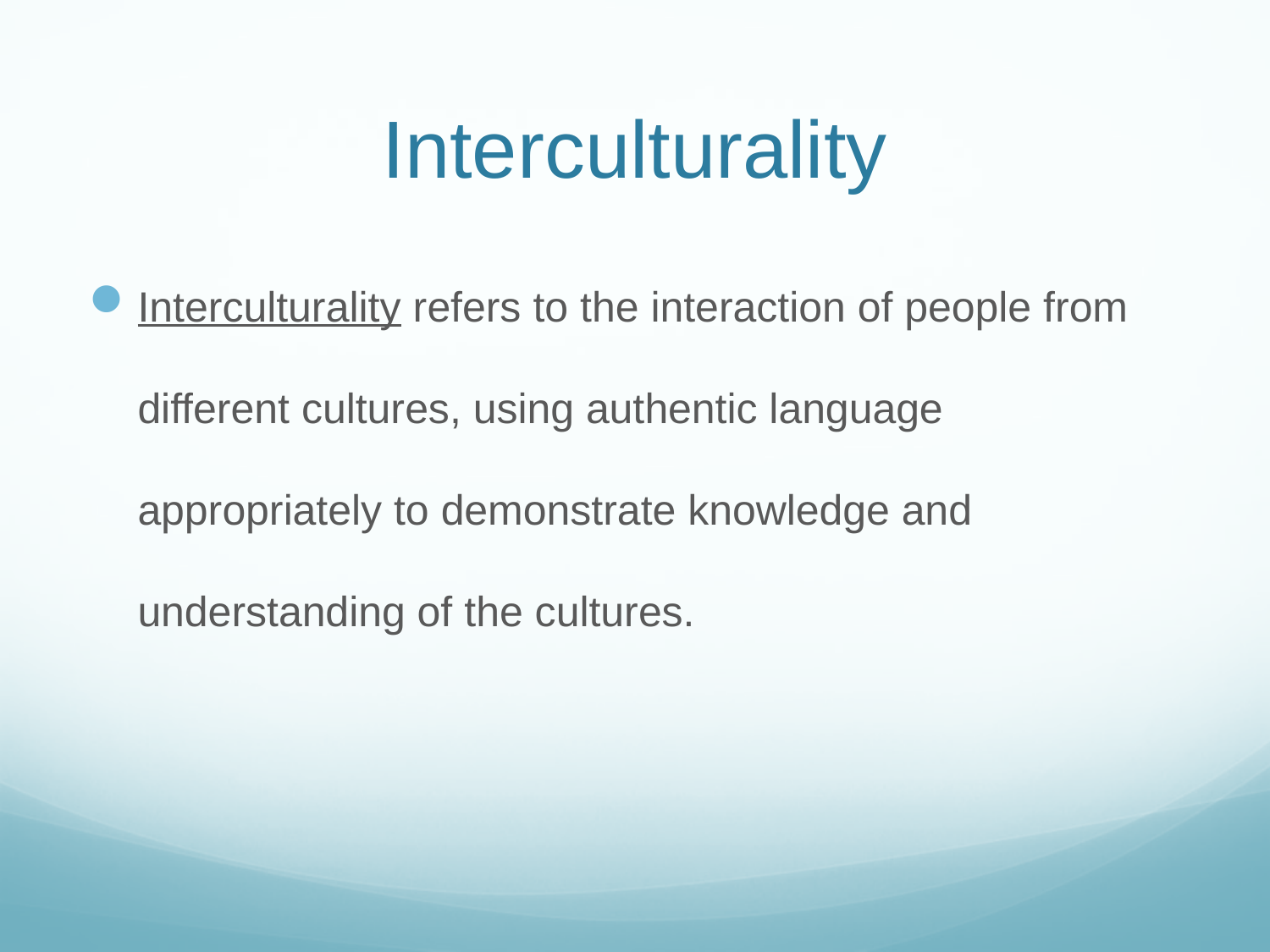

# Interculturality
Interculturality refers to the interaction of people from different cultures, using authentic language appropriately to demonstrate knowledge and understanding of the cultures.